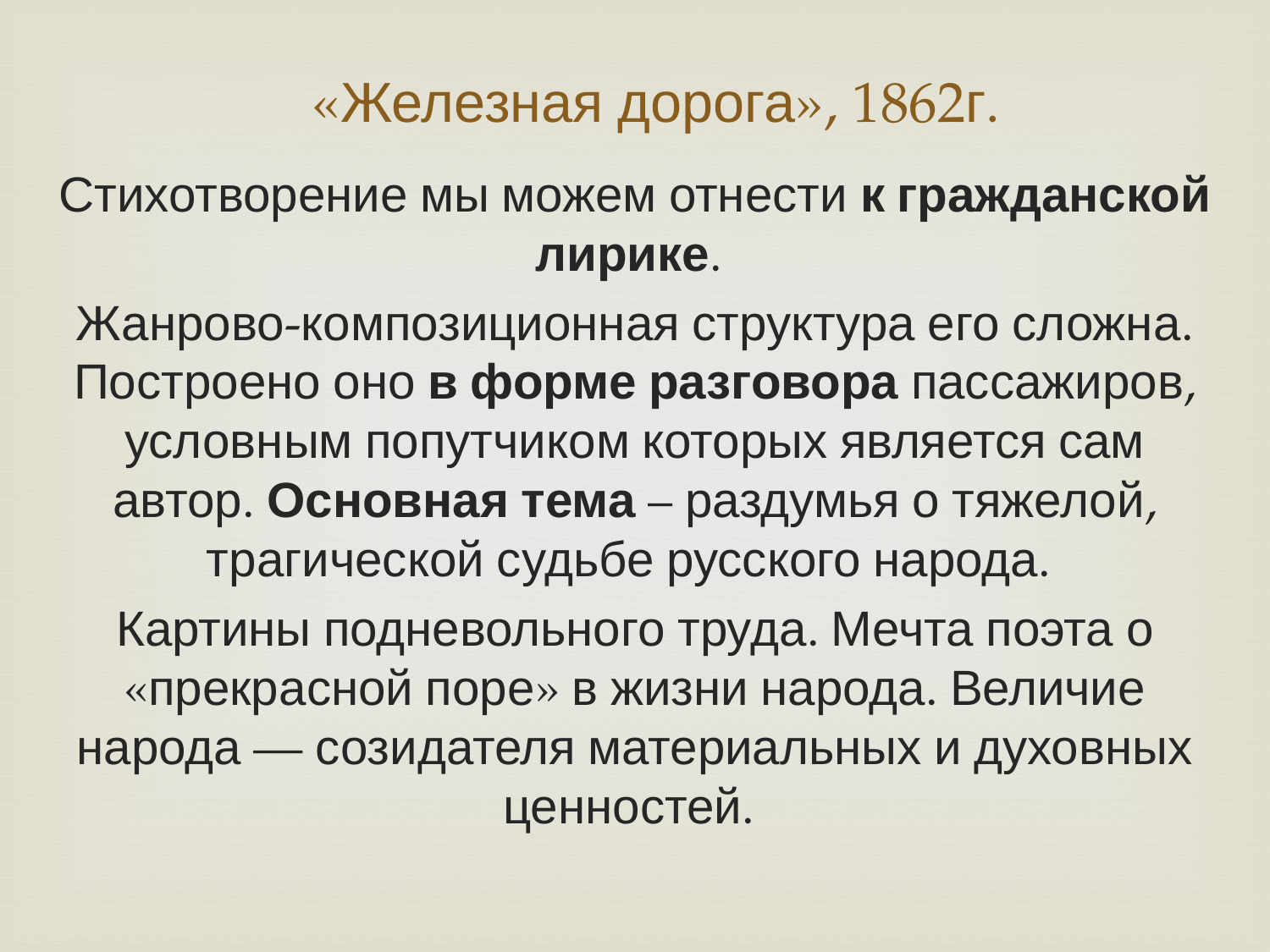

«Железная дорога», 1862г.
Стихотворение мы можем отнести к гражданской лирике.
Жанрово-композиционная структура его сложна. Построено оно в форме разговора пассажиров, условным попутчиком которых является сам автор. Основная тема – раздумья о тяжелой, трагической судьбе русского народа.
Картины подневольного труда. Мечта поэта о «прекрасной поре» в жизни народа. Величие народа — созидателя материальных и духовных ценностей.